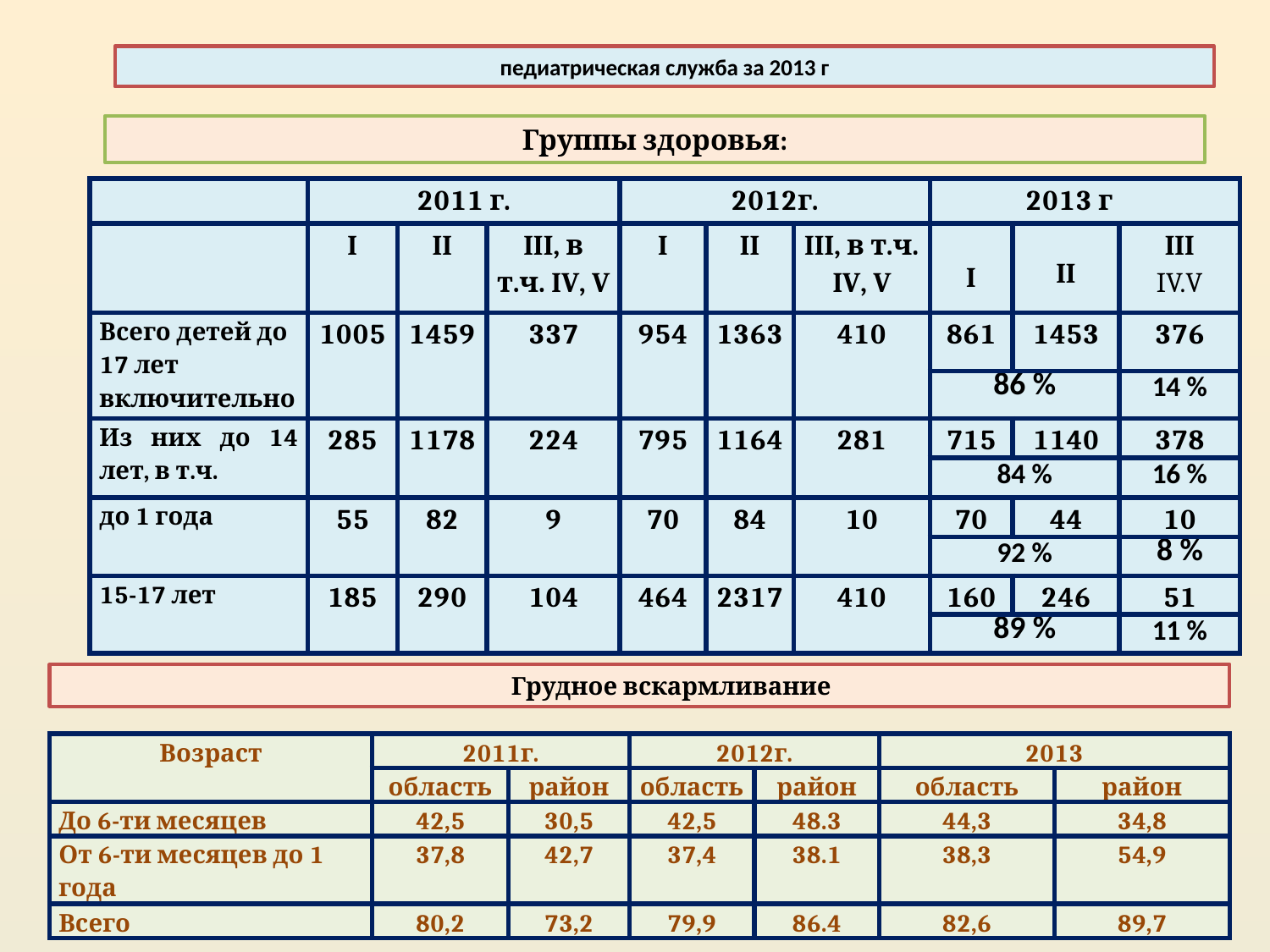

# педиатрическая служба за 2013 г
Группы здоровья:
|  | 2011 г. |  |  | 2012г. |  |  | 2013 г |  |  |
| --- | --- | --- | --- | --- | --- | --- | --- | --- | --- |
|  | I | II | III, в т.ч. IV, V | I | II | III, в т.ч. IV, V | I | II | III IV.V |
| Всего детей до 17 лет включительно | 1005 | 1459 | 337 | 954 | 1363 | 410 | 861 | 1453 | 376 |
|  |  |  |  |  |  |  | 86 % |  | 14 % |
| Из них до 14 лет, в т.ч. | 285 | 1178 | 224 | 795 | 1164 | 281 | 715 | 1140 | 378 |
|  |  |  |  |  |  |  | 84 % |  | 16 % |
| до 1 года | 55 | 82 | 9 | 70 | 84 | 10 | 70 | 44 | 10 |
|  |  |  |  |  |  |  | 92 % |  | 8 % |
| 15-17 лет | 185 | 290 | 104 | 464 | 2317 | 410 | 160 | 246 | 51 |
|  |  |  |  |  |  |  | 89 % |  | 11 % |
Грудное вскармливание
| Возраст | 2011г. |  | 2012г. |  | 2013 |  |
| --- | --- | --- | --- | --- | --- | --- |
|  | область | район | область | район | область | район |
| До 6-ти месяцев | 42,5 | 30,5 | 42,5 | 48.3 | 44,3 | 34,8 |
| От 6-ти месяцев до 1 года | 37,8 | 42,7 | 37,4 | 38.1 | 38,3 | 54,9 |
| Всего | 80,2 | 73,2 | 79,9 | 86.4 | 82,6 | 89,7 |